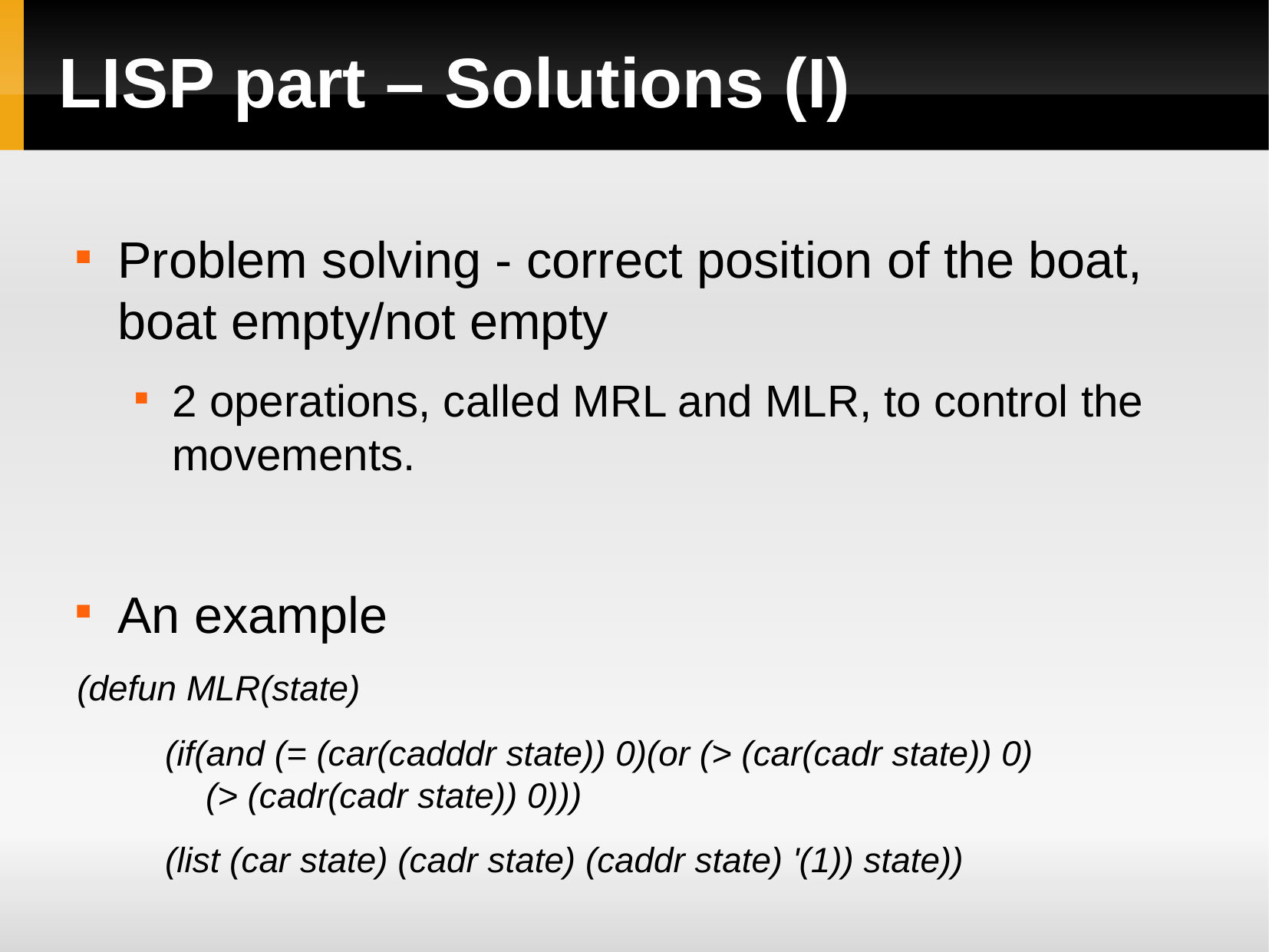

LISP part – Solutions (I)
Problem solving - correct position of the boat, boat empty/not empty
2 operations, called MRL and MLR, to control the movements.

An example
(defun MLR(state)
         (if(and (= (car(cadddr state)) 0)(or (> (car(cadr state)) 0)                           (> (cadr(cadr state)) 0)))
         (list (car state) (cadr state) (caddr state) '(1)) state))